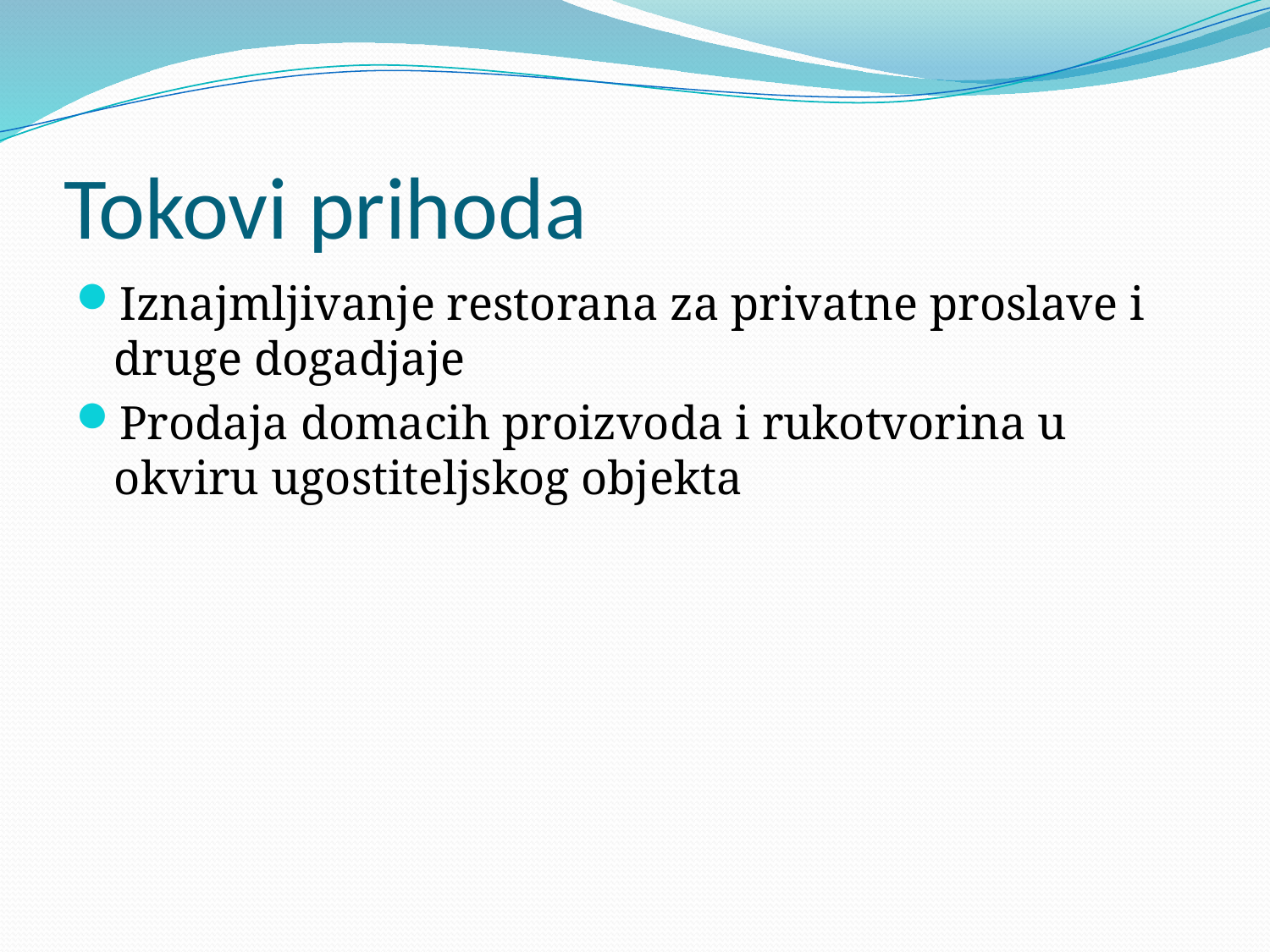

# Tokovi prihoda
Iznajmljivanje restorana za privatne proslave i druge dogadjaje
Prodaja domacih proizvoda i rukotvorina u okviru ugostiteljskog objekta